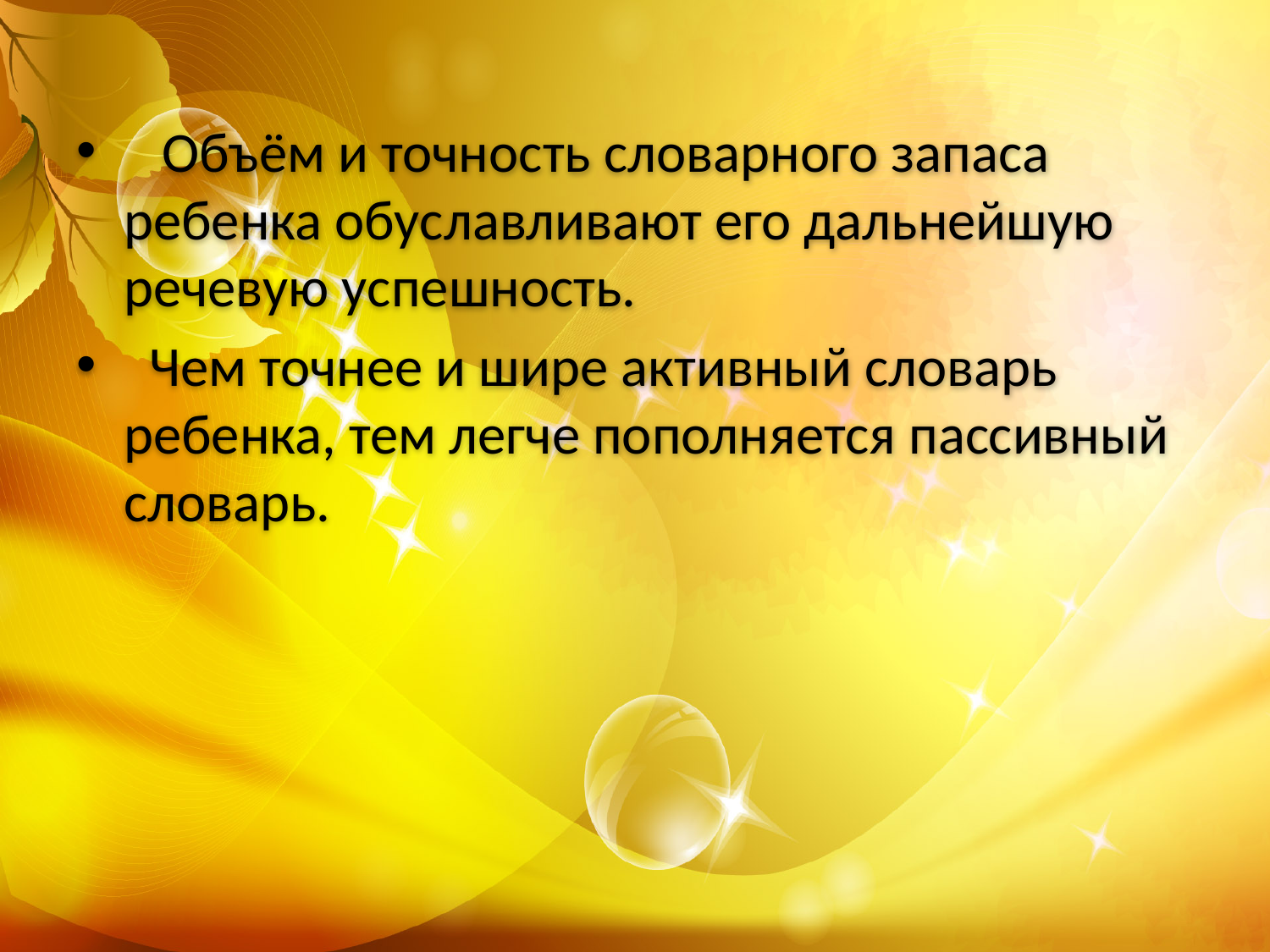

Объём и точность словарного запаса ребенка обуславливают его дальнейшую речевую успешность.
  Чем точнее и шире активный словарь ребенка, тем легче пополняется пассивный словарь.